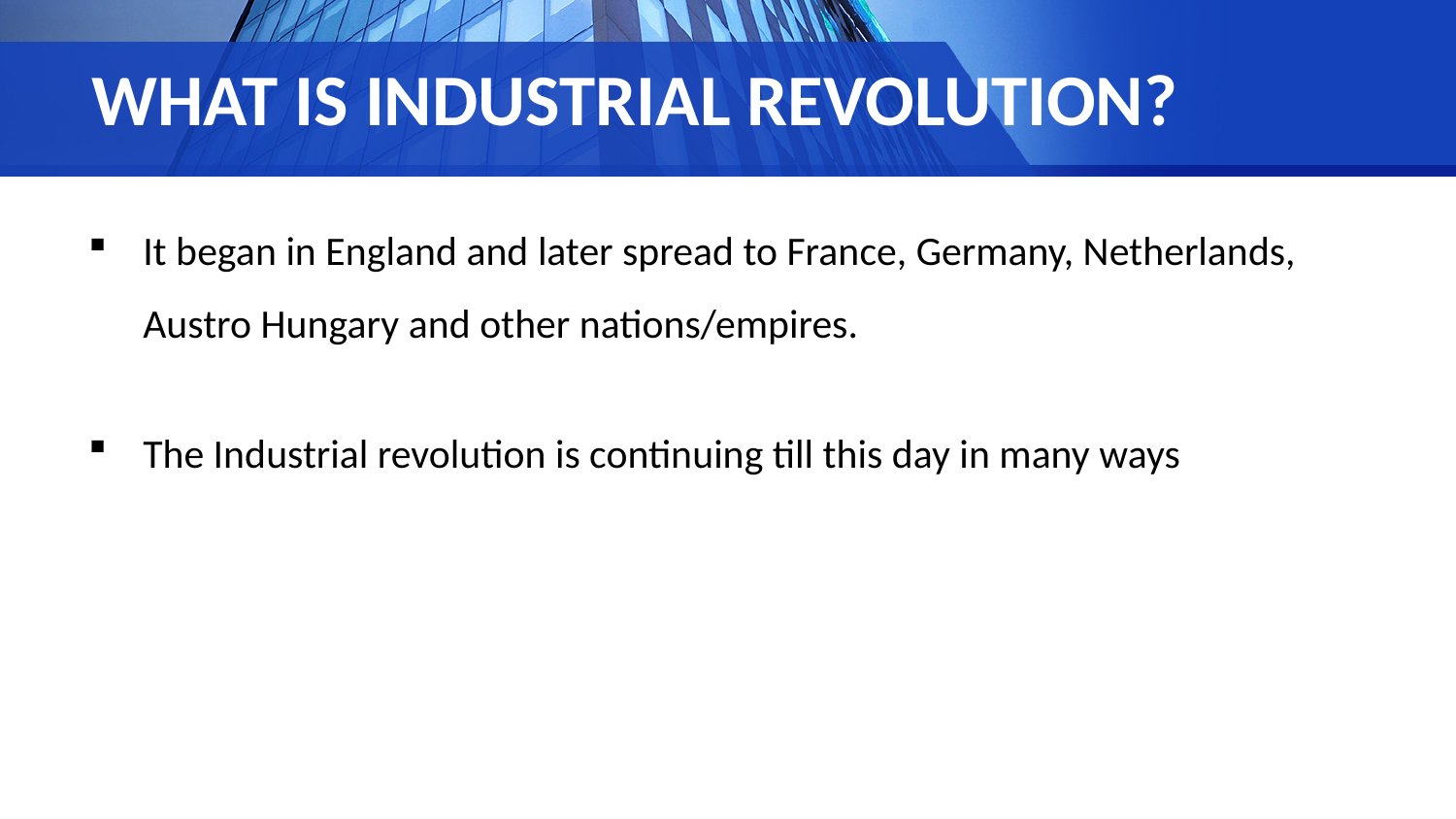

# WHAT IS INDUSTRIAL REVOLUTION?
It began in England and later spread to France, Germany, Netherlands, Austro Hungary and other nations/empires.
The Industrial revolution is continuing till this day in many ways